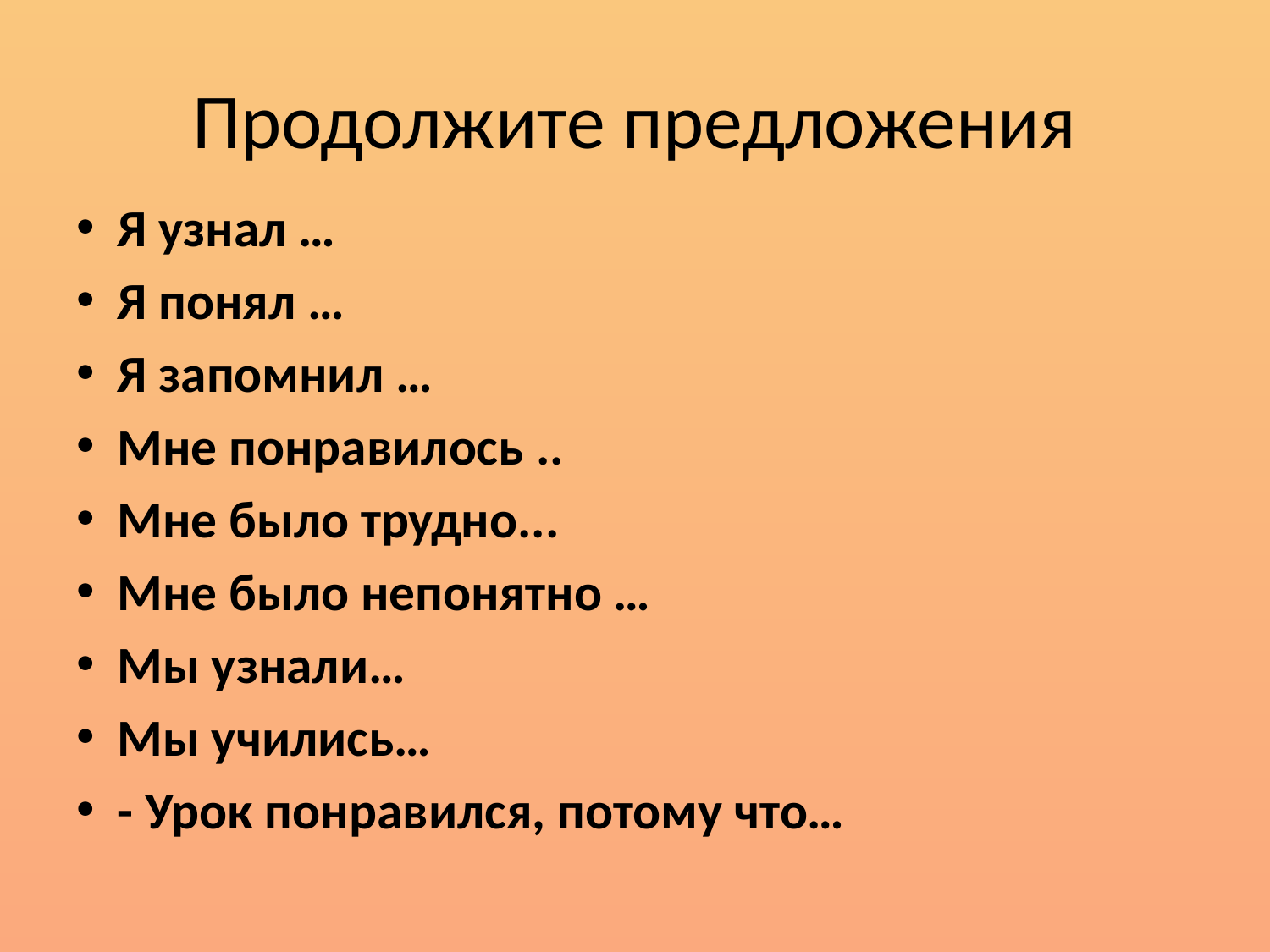

# Продолжите предложения
Я узнал …
Я понял …
Я запомнил …
Мне понравилось ..
Мне было трудно...
Мне было непонятно …
Мы узнали…
Мы учились…
- Урок понравился, потому что…